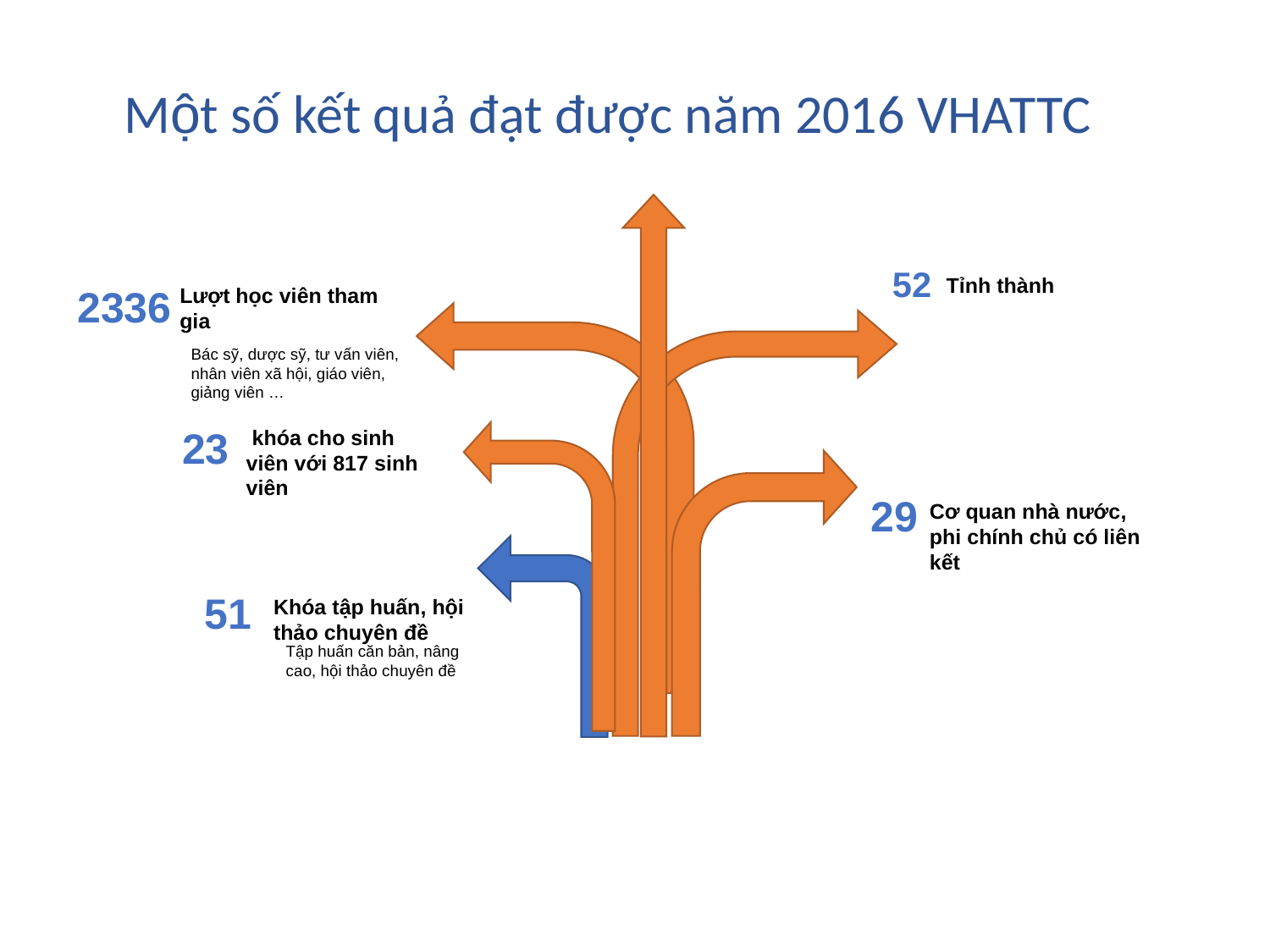

# Một số kết quả đạt được năm 2016 VHATTC

52
Tỉnh thành

2336
Lượt học viên tham gia
Bác sỹ, dược sỹ, tư vấn viên, nhân viên xã hội, giáo viên, giảng viên …

23
 khóa cho sinh viên với 817 sinh viên

29
Cơ quan nhà nước, phi chính chủ có liên kết

51
Khóa tập huấn, hội thảo chuyên đề

Tập huấn căn bản, nâng cao, hội thảo chuyên đề
South Vietnam HIV – Addiction Technology Transfer Center
All rights reserved, 2016